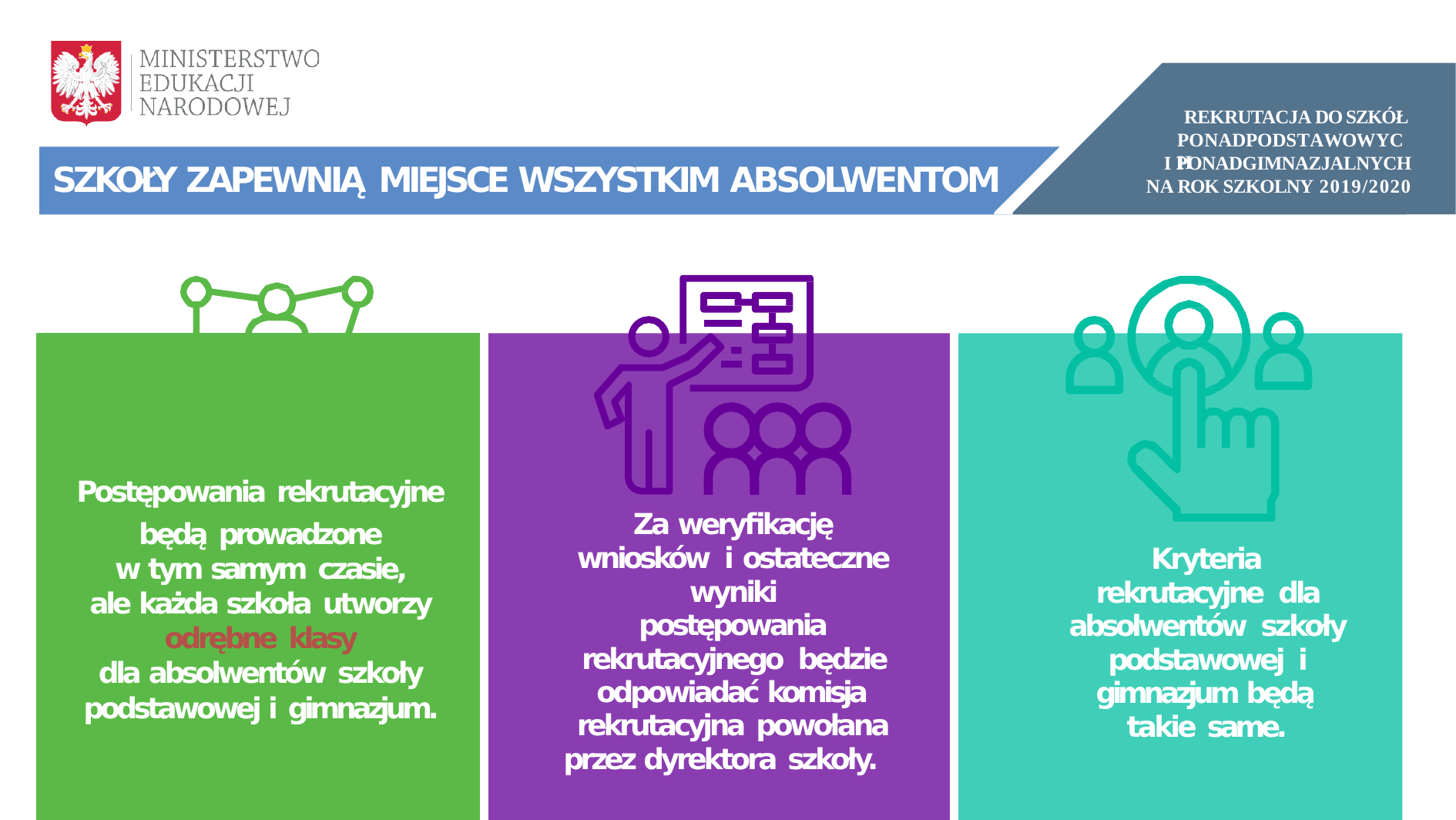

REKRUTACJA DO SZKÓŁ  PONADPODSTAWOWYCH

I PONADGIMNAZJALNYCH
SZKOŁY ZAPEWNIĄ MIEJSCE WSZYSTKIM ABSOLWENTOM
NA ROK SZKOLNY 2019/2020

| Postępowania rekrutacyjne | Za weryfikację wniosków i ostateczne wyniki postępowania rekrutacyjnego będzie odpowiadać komisja rekrutacyjna powołana przez dyrektora szkoły. | Kryteria rekrutacyjne dla absolwentów szkoły podstawowej i gimnazjum będą takie same. |
| --- | --- | --- |
| będą prowadzone |  |  |
| w tym samym czasie, |  |  |
| ale każda szkoła utworzy |  |  |
| odrębne klasy |  |  |
| dla absolwentów szkoły |  |  |
| podstawowej i gimnazjum. |  |  |